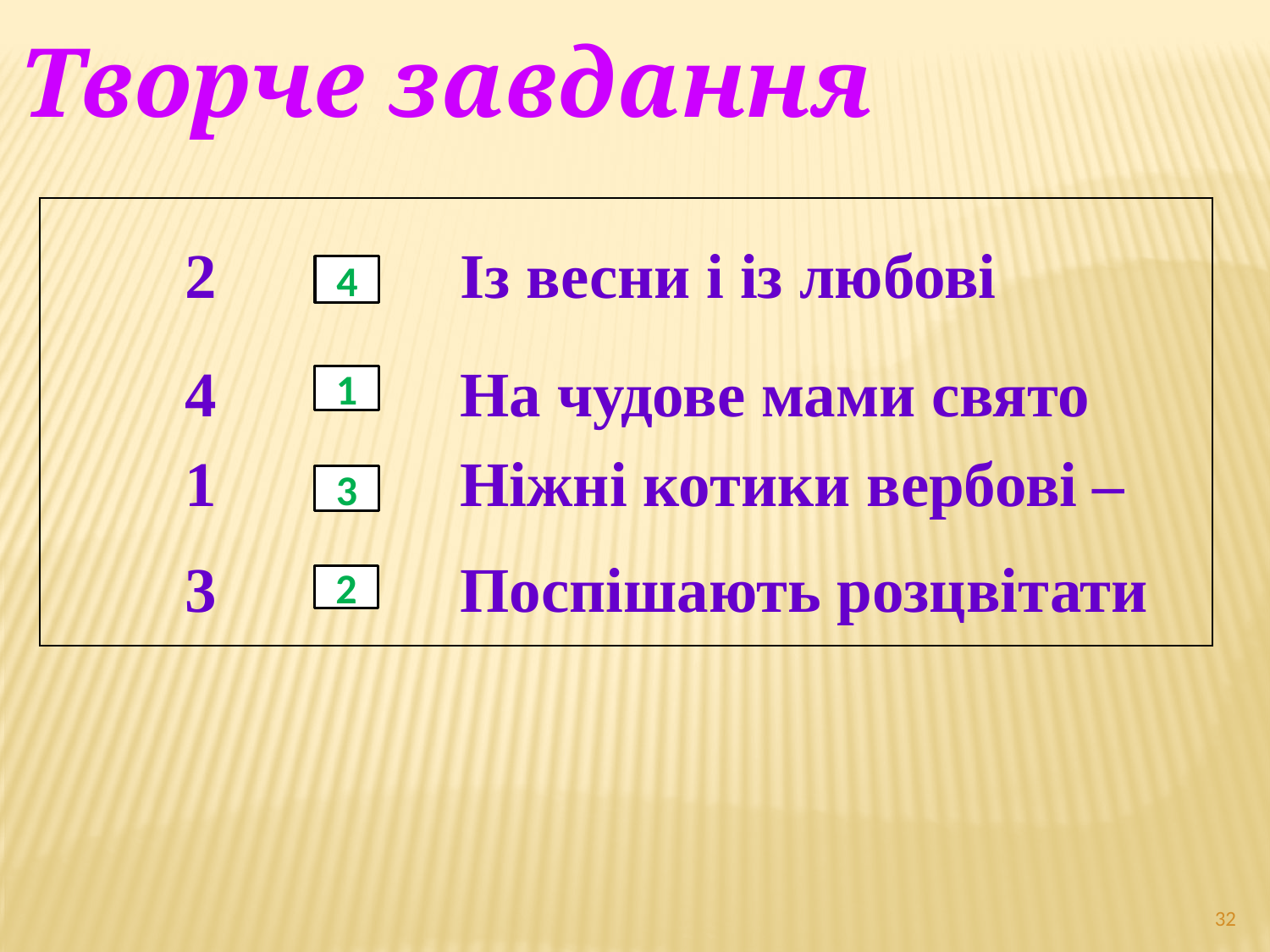

Творче завдання
| 2 |  | Із весни і із любові |
| --- | --- | --- |
| 4 |  | На чудове мами свято |
| 1 |  | Ніжні котики вербові – |
| 3 |  | Поспішають розцвітати |
4
1
3
2
32